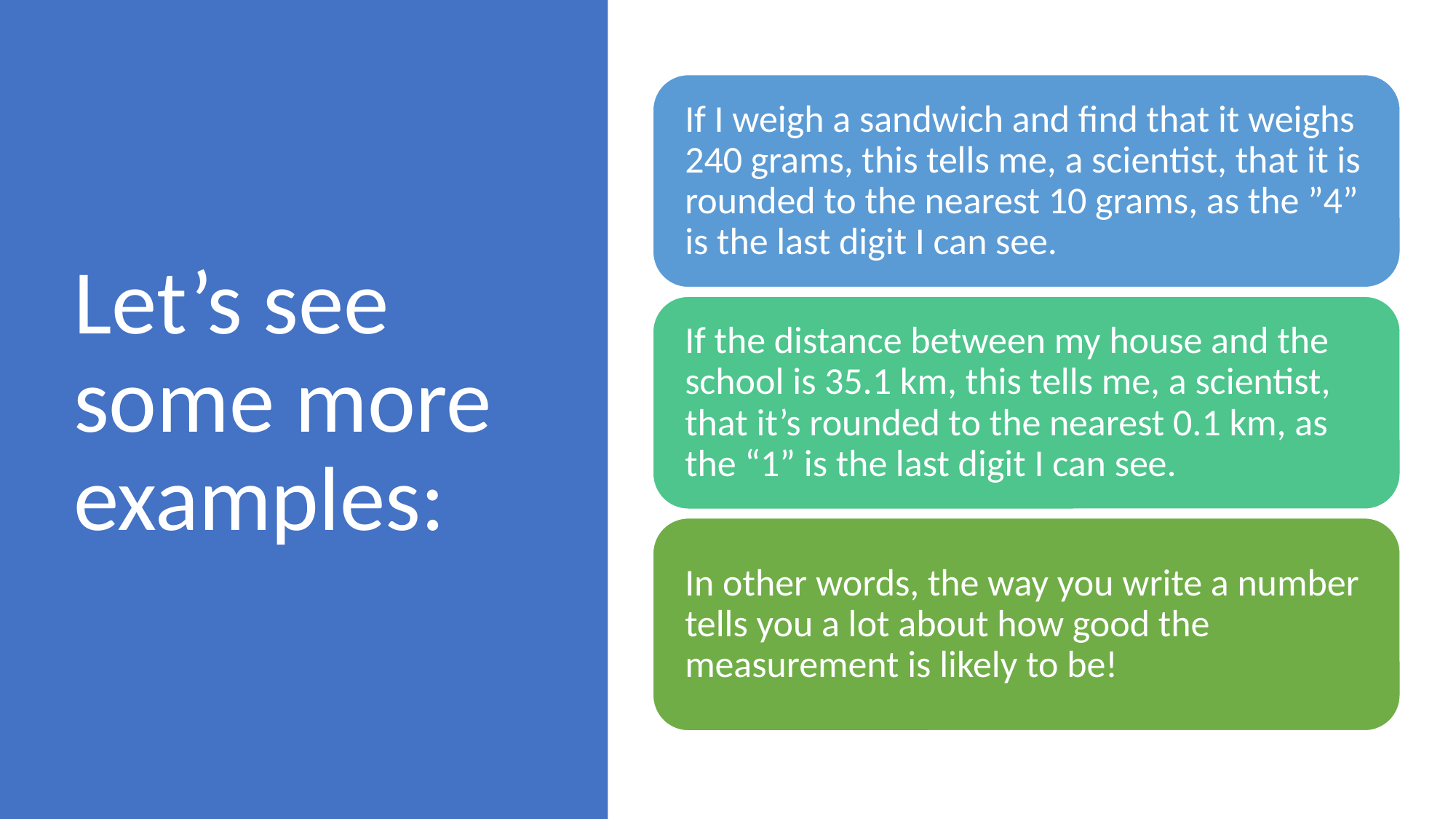

# Let’s see some more examples:
If I weigh a sandwich and find that it weighs 240 grams, this tells me, a scientist, that it is rounded to the nearest 10 grams, as the ”4” is the last digit I can see.
If the distance between my house and the school is 35.1 km, this tells me, a scientist, that it’s rounded to the nearest 0.1 km, as the “1” is the last digit I can see.
In other words, the way you write a number tells you a lot about how good the measurement is likely to be!